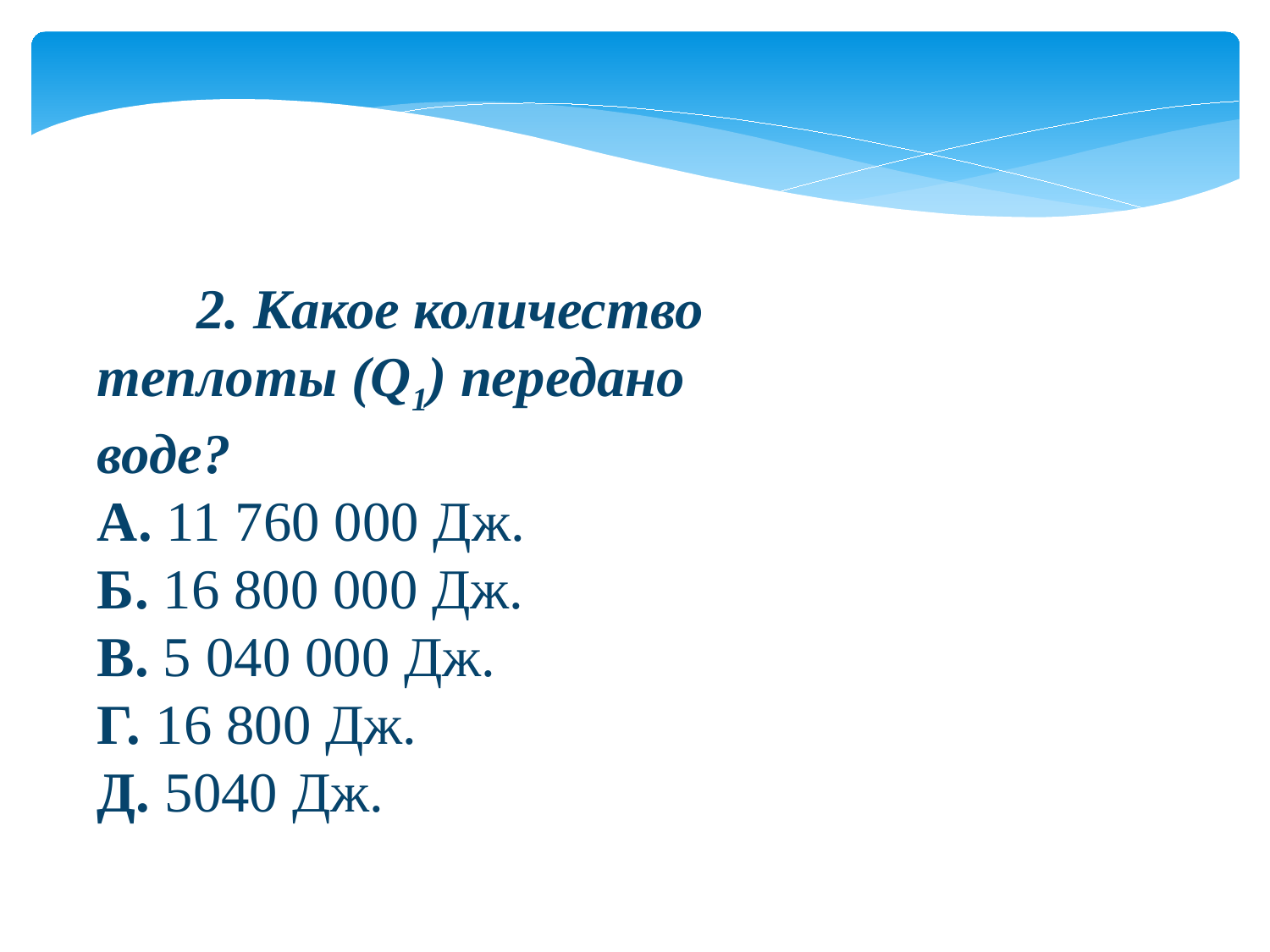

2. Какое количество теплоты (Q1) передано воде?
А. 11 760 000 Дж.
Б. 16 800 000 Дж.
В. 5 040 000 Дж.
Г. 16 800 Дж.
Д. 5040 Дж.